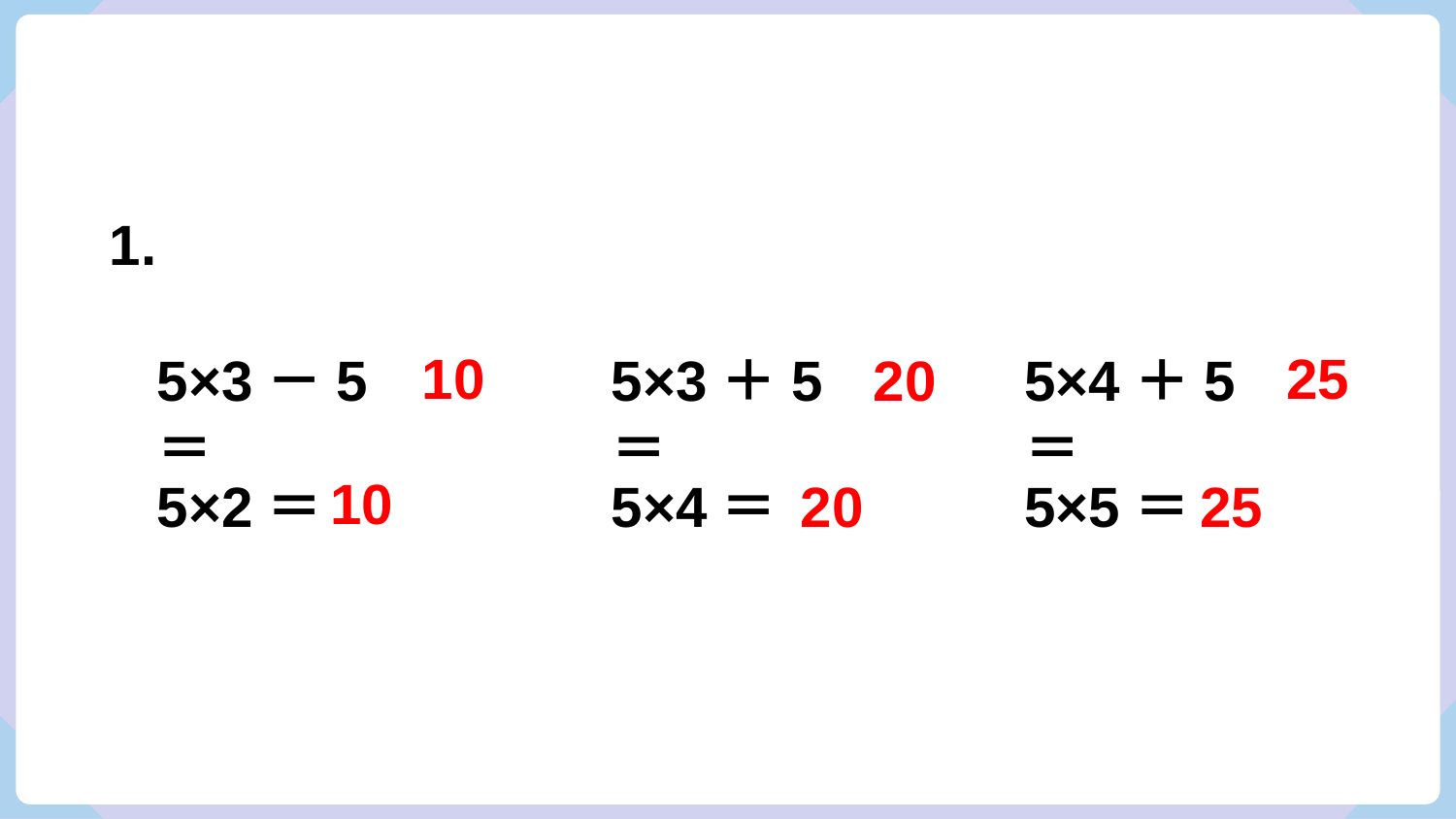

1.
25
10
5×3－5＝
5×2＝
5×3＋5＝
5×4＝
20
5×4＋5＝
5×5＝
10
25
20